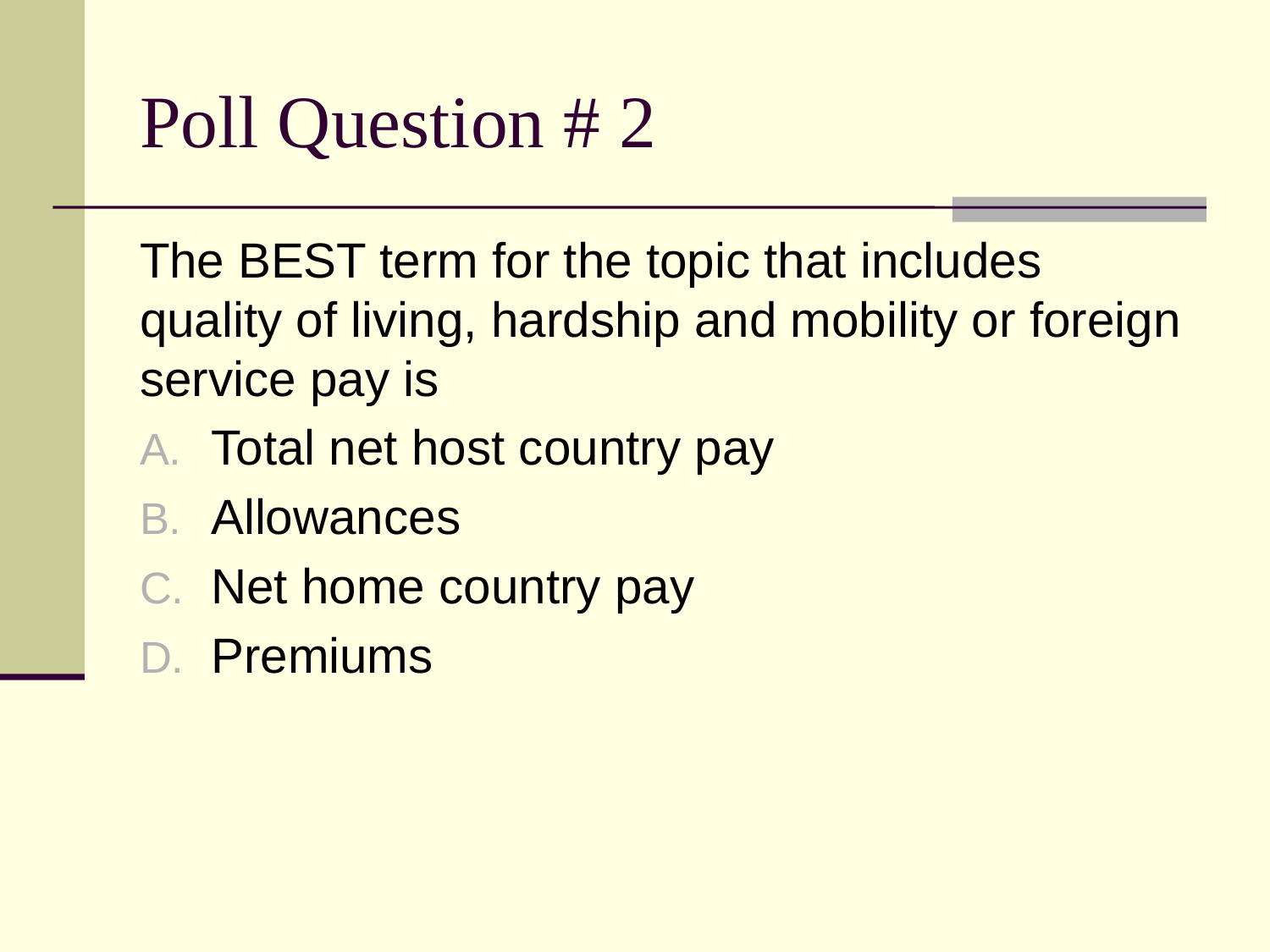

# Poll Question # 2
The BEST term for the topic that includes quality of living, hardship and mobility or foreign service pay is
Total net host country pay
Allowances
Net home country pay
Premiums